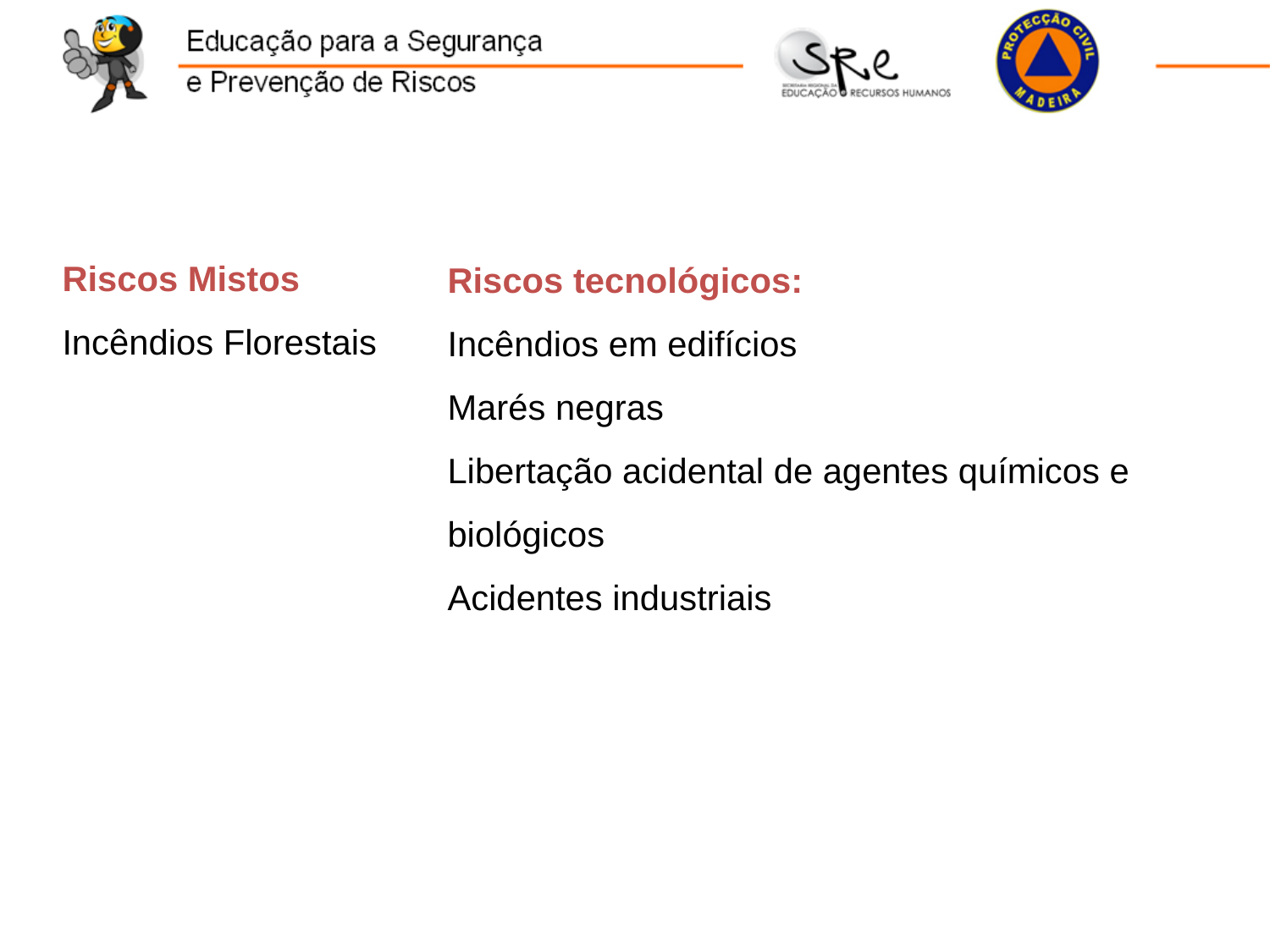

Riscos Mistos
Incêndios Florestais

Riscos tecnológicos:
Incêndios em edifícios
Marés negras
Libertação acidental de agentes químicos e biológicos
Acidentes industriais